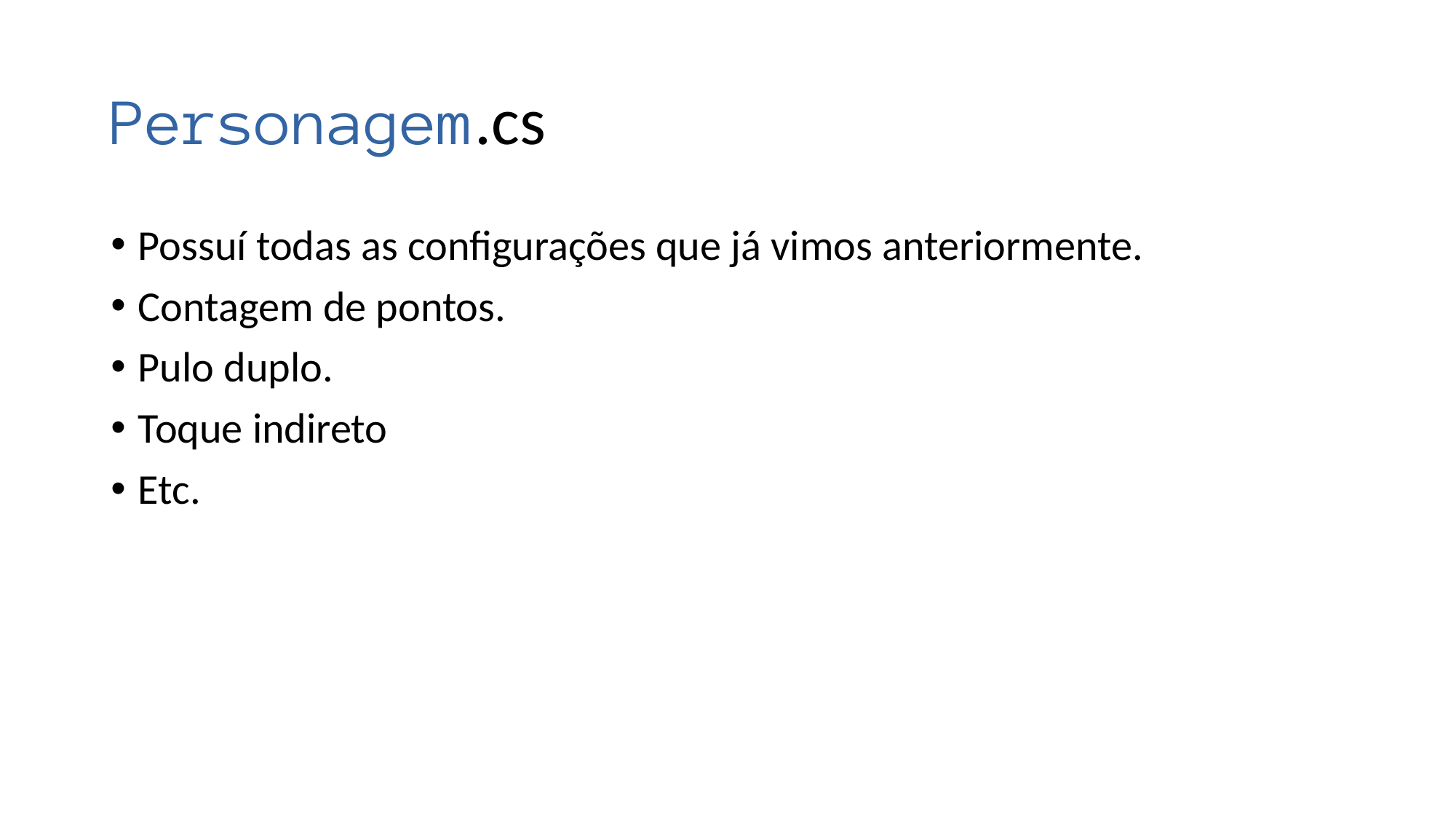

# Personagem.cs
Possuí todas as configurações que já vimos anteriormente.
Contagem de pontos.
Pulo duplo.
Toque indireto
Etc.